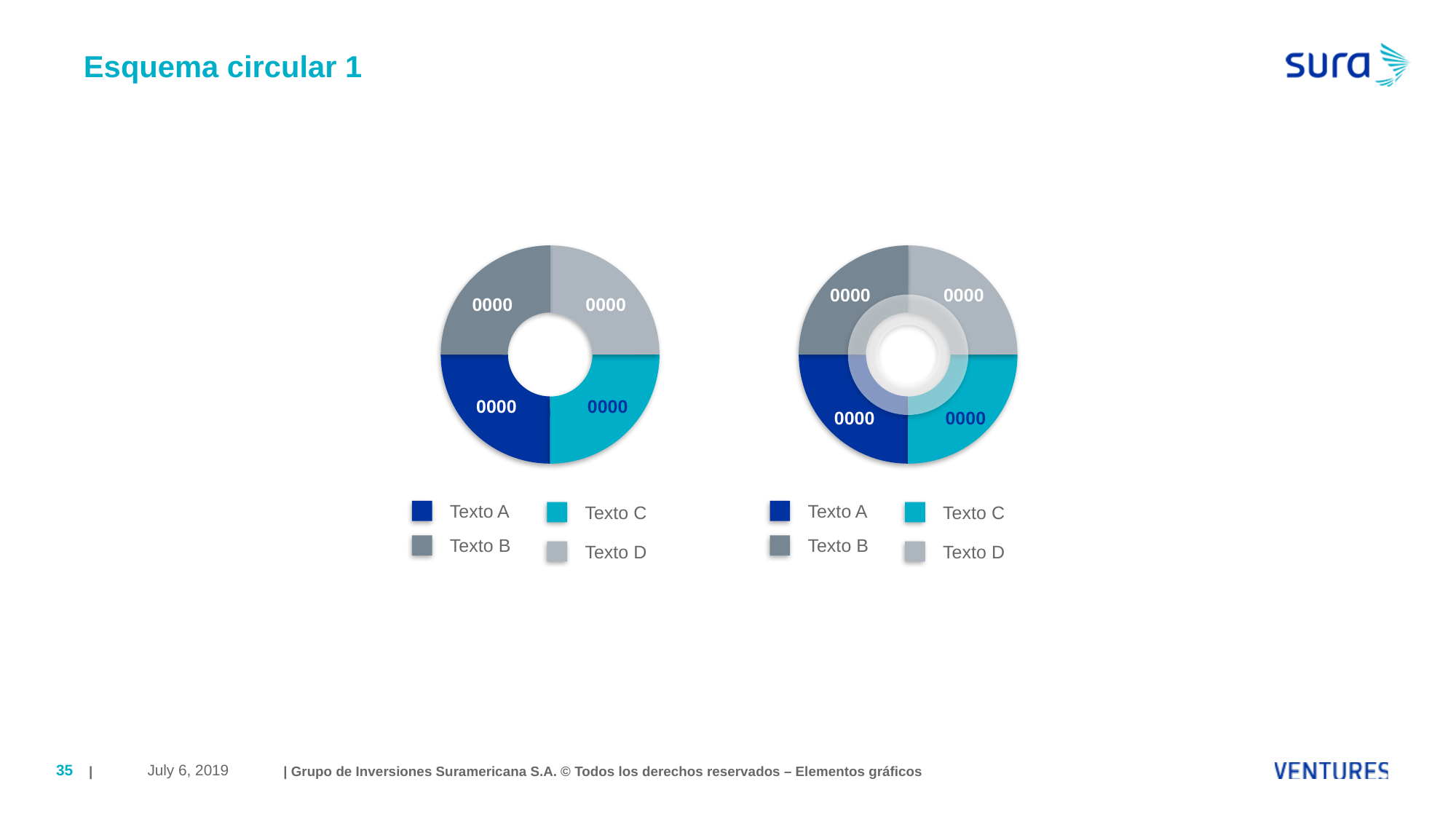

# Esquema circular 1

0000
0000
0000
0000

0000
0000
0000
0000
Texto A
Texto A

Texto C

Texto C

Texto B
Texto B

Texto D
Texto D

|                                                  | Grupo de Inversiones Suramericana S.A. © Todos los derechos reservados – Elementos gráficos
35
July 6, 2019